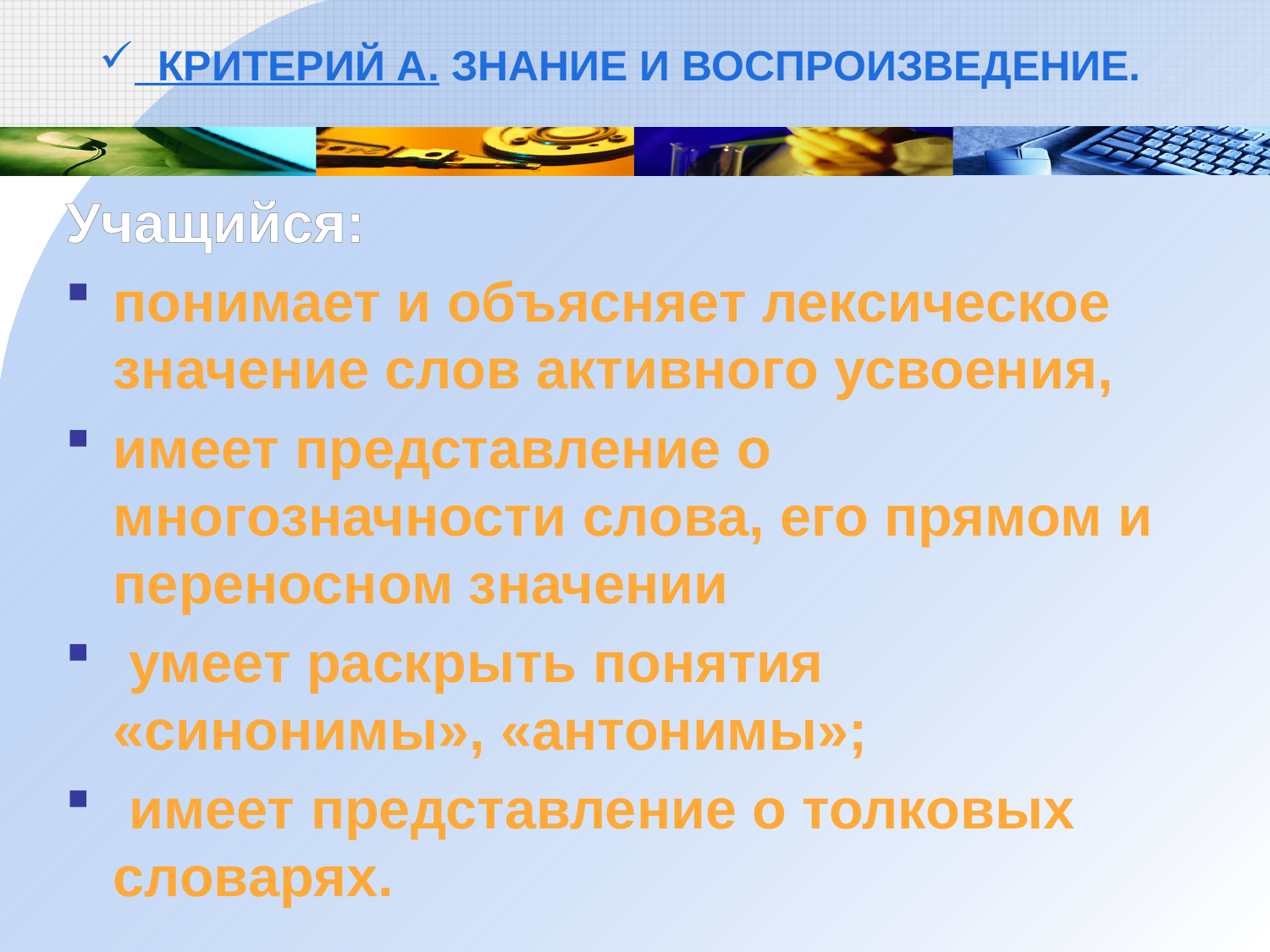

# Критерий А. Знание и воспроизведение.
Учащийся:
понимает и объясняет лексическое значение слов активного усвоения,
имеет представление о многозначности слова, его прямом и переносном значении
 умеет раскрыть понятия «синонимы», «антонимы»;
 имеет представление о толковых  словарях.